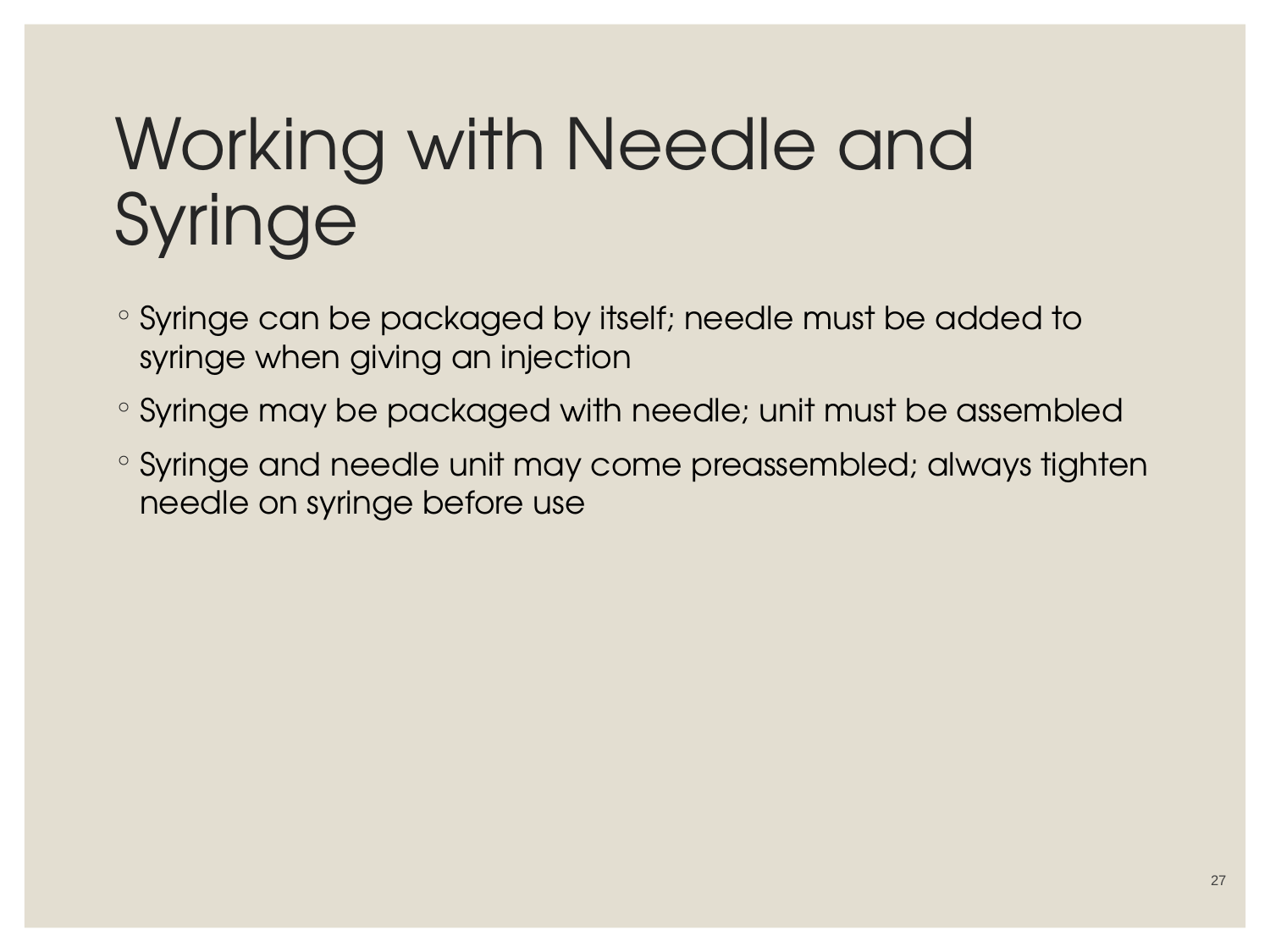

# Working with Needle and Syringe
Syringe can be packaged by itself; needle must be added to syringe when giving an injection
Syringe may be packaged with needle; unit must be assembled
Syringe and needle unit may come preassembled; always tighten needle on syringe before use
 27